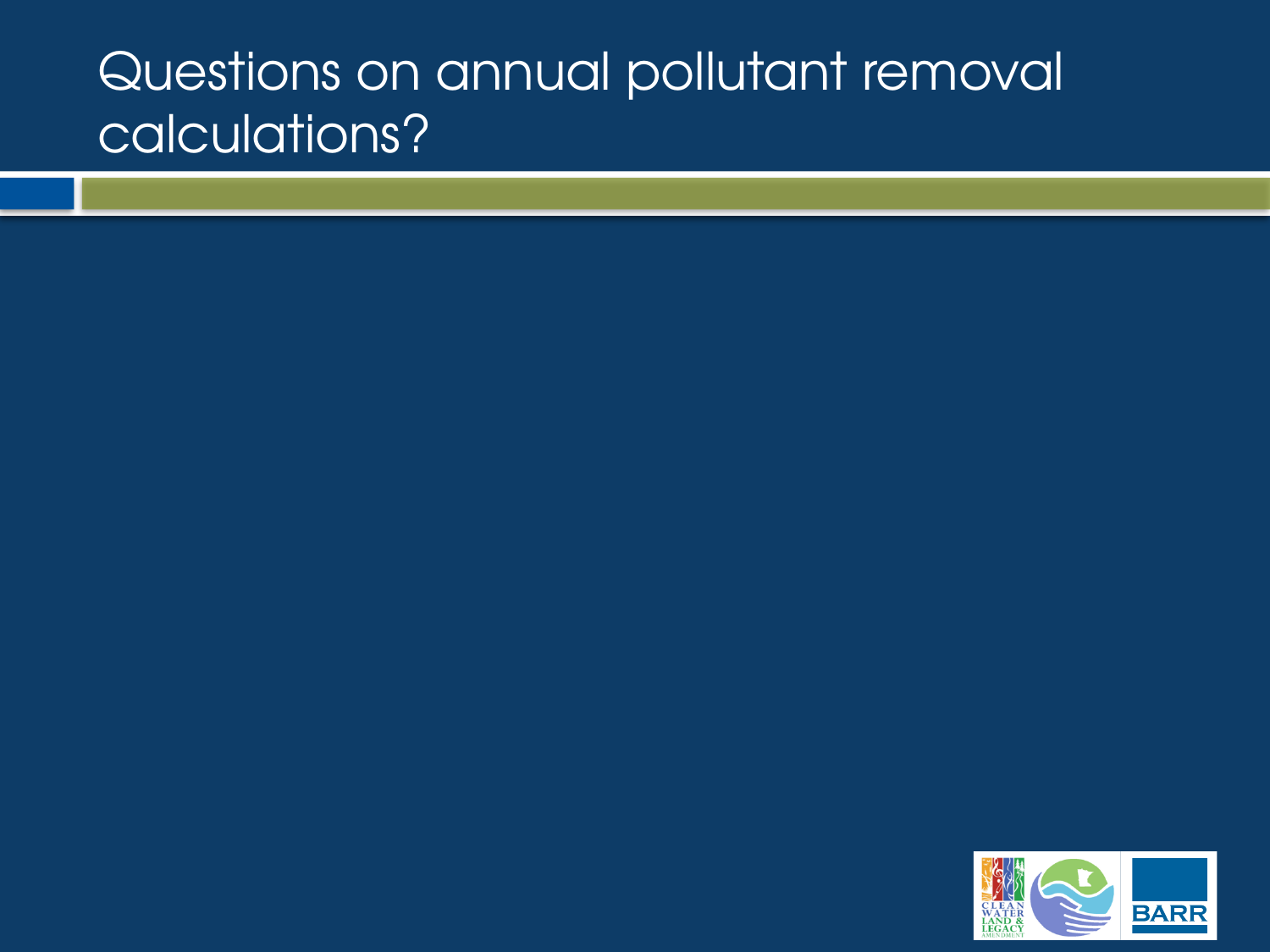

# Questions on annual pollutant removal calculations?